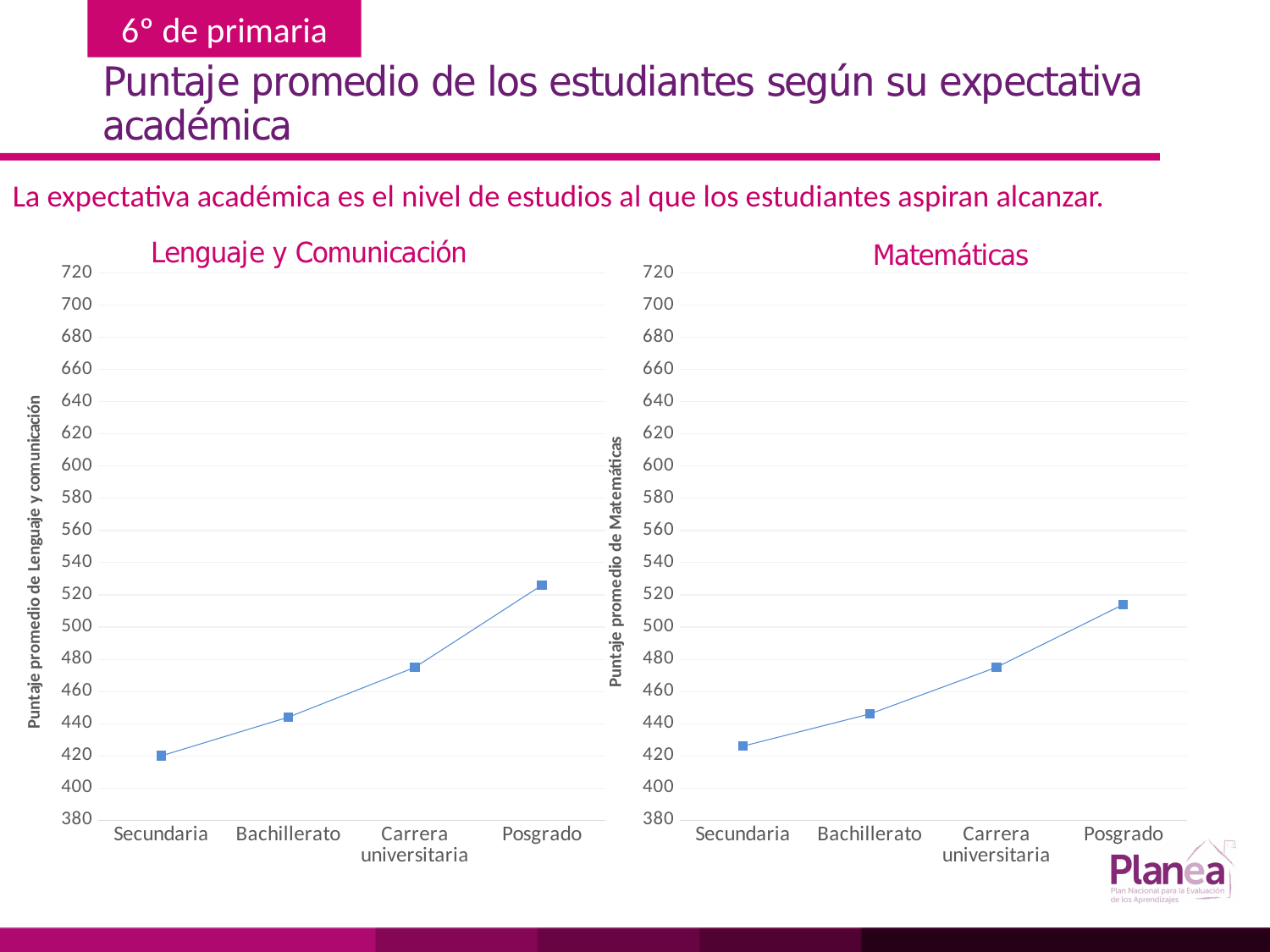

# Puntaje promedio de los estudiantes según su expectativa académica

La expectativa académica es el nivel de estudios al que los estudiantes aspiran alcanzar.
Lenguaje y Comunicación
Matemáticas

### Chart

| Category |  |
|---|---|
| Secundaria | 420.0 |
| Bachillerato | 444.0 |
| Carrera universitaria | 475.0 |
| Posgrado | 526.0 |

### Chart

| Category |  |
|---|---|
| Secundaria | 426.0 |
| Bachillerato | 446.0 |
| Carrera universitaria | 475.0 |
| Posgrado | 514.0 |